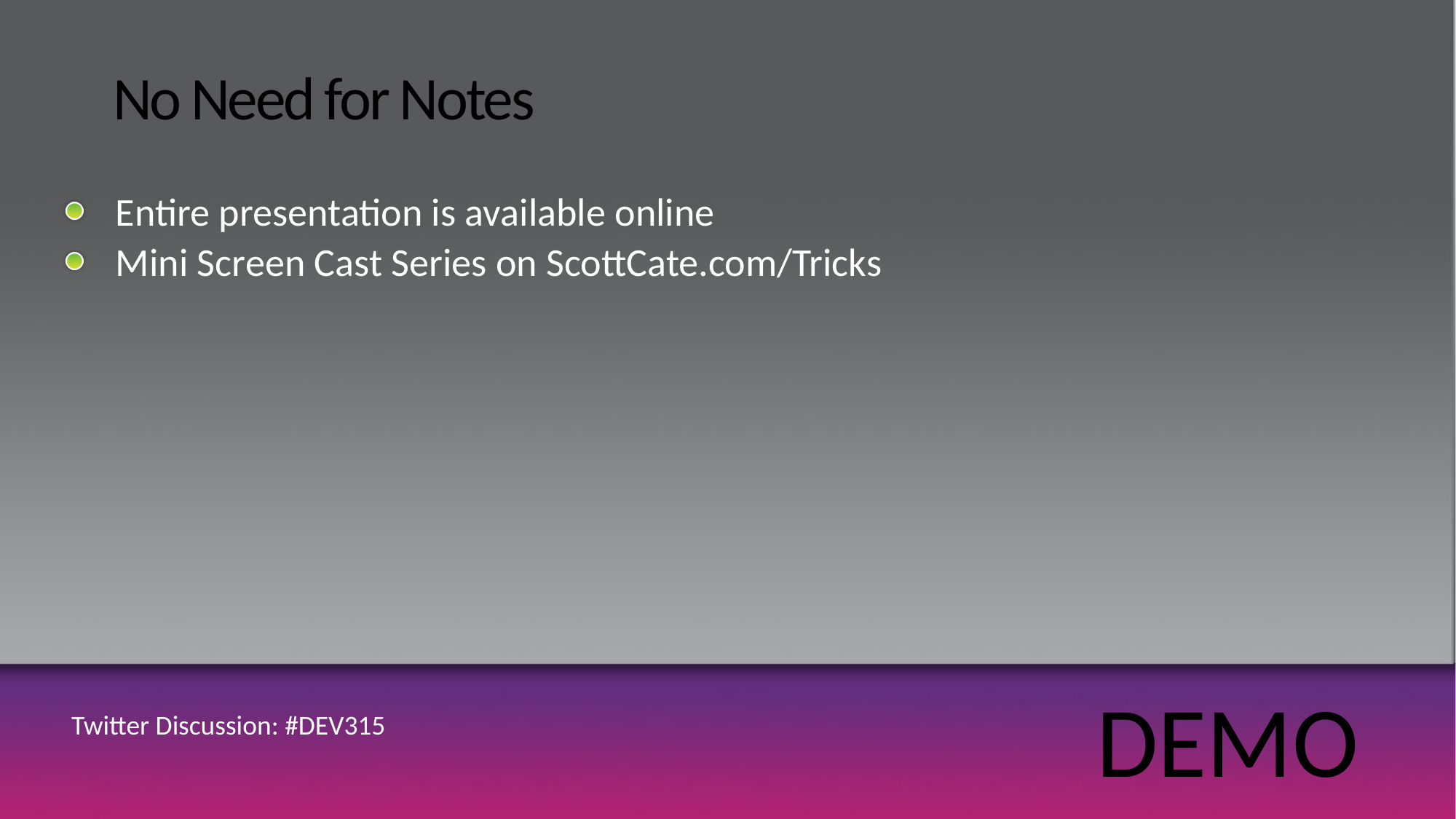

# No Need for Notes
Entire presentation is available online
Mini Screen Cast Series on ScottCate.com/Tricks
DEMO
Twitter Discussion: #DEV315